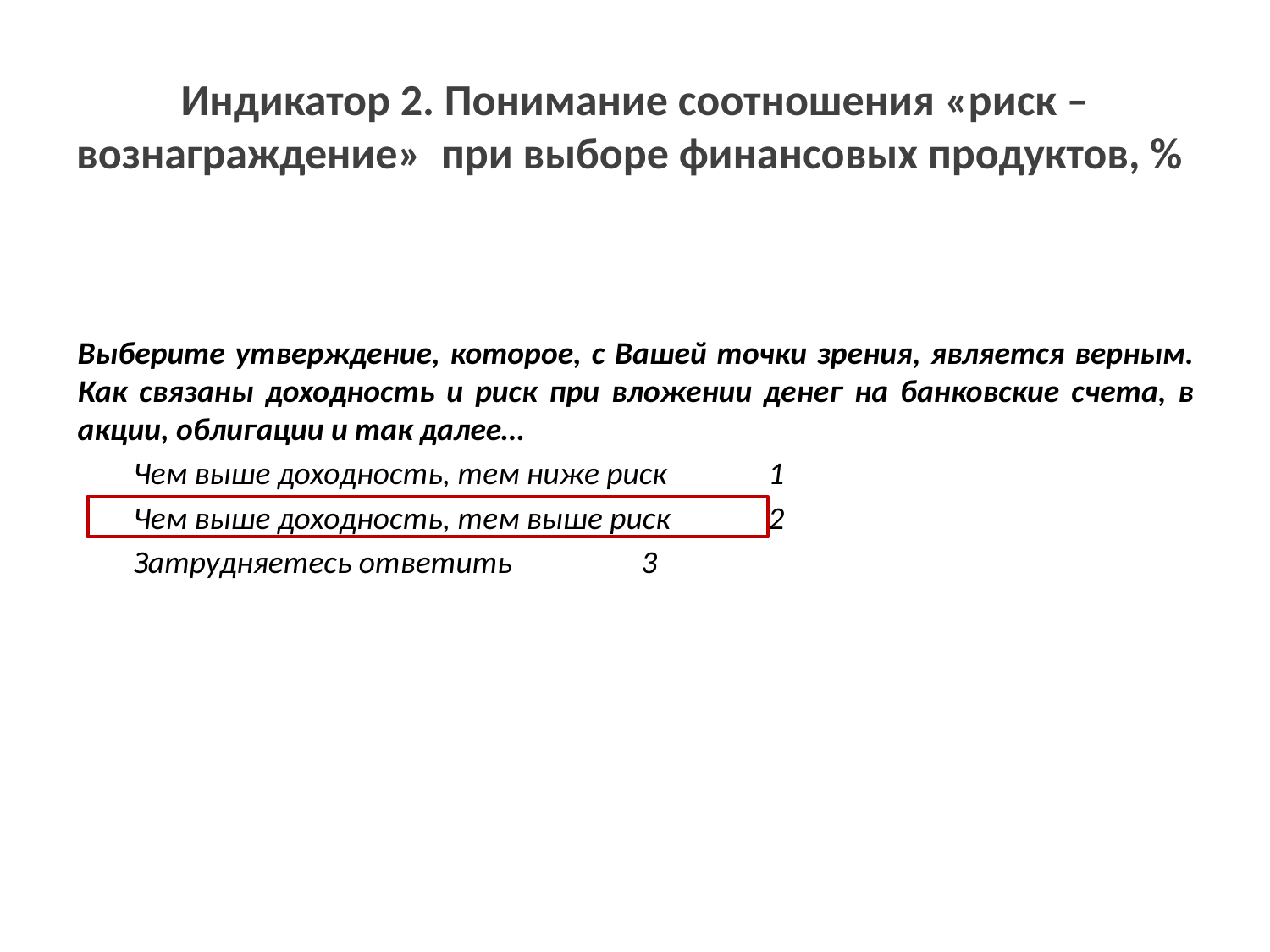

# Индикатор 2. Понимание соотношения «риск – вознаграждение»  при выборе финансовых продуктов, %
Выберите утверждение, которое, с Вашей точки зрения, является верным. Как связаны доходность и риск при вложении денег на банковские счета, в акции, облигации и так далее…
Чем выше доходность, тем ниже риск	1
Чем выше доходность, тем выше риск	2
Затрудняетесь ответить		3